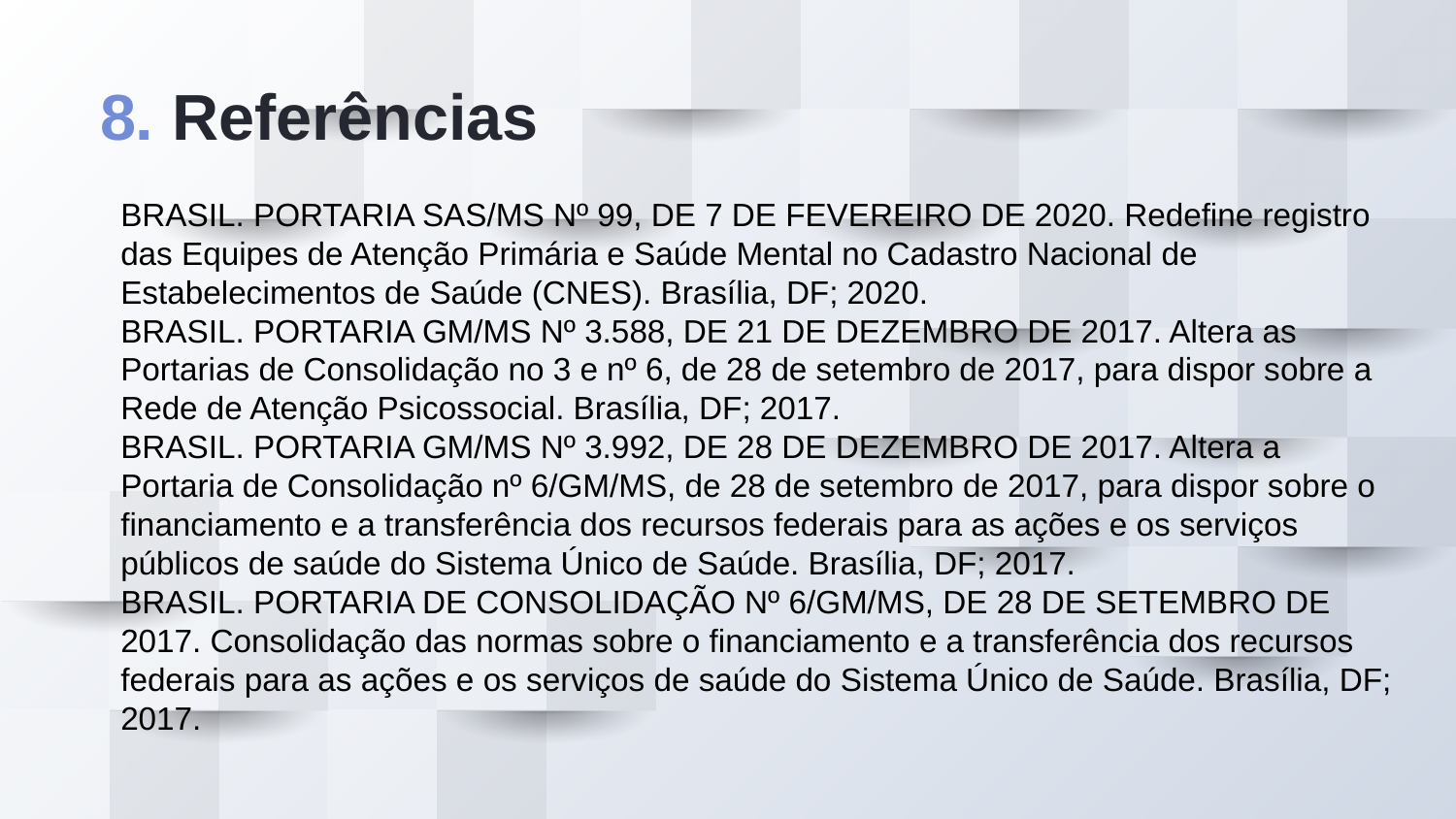

# 8. Referências
BRASIL. PORTARIA SAS/MS Nº 99, DE 7 DE FEVEREIRO DE 2020. Redefine registro das Equipes de Atenção Primária e Saúde Mental no Cadastro Nacional de Estabelecimentos de Saúde (CNES). Brasília, DF; 2020.
BRASIL. PORTARIA GM/MS Nº 3.588, DE 21 DE DEZEMBRO DE 2017. Altera as Portarias de Consolidação no 3 e nº 6, de 28 de setembro de 2017, para dispor sobre a Rede de Atenção Psicossocial. Brasília, DF; 2017.
BRASIL. PORTARIA GM/MS Nº 3.992, DE 28 DE DEZEMBRO DE 2017. Altera a Portaria de Consolidação nº 6/GM/MS, de 28 de setembro de 2017, para dispor sobre o financiamento e a transferência dos recursos federais para as ações e os serviços públicos de saúde do Sistema Único de Saúde. Brasília, DF; 2017.
BRASIL. PORTARIA DE CONSOLIDAÇÃO Nº 6/GM/MS, DE 28 DE SETEMBRO DE 2017. Consolidação das normas sobre o financiamento e a transferência dos recursos federais para as ações e os serviços de saúde do Sistema Único de Saúde. Brasília, DF; 2017.